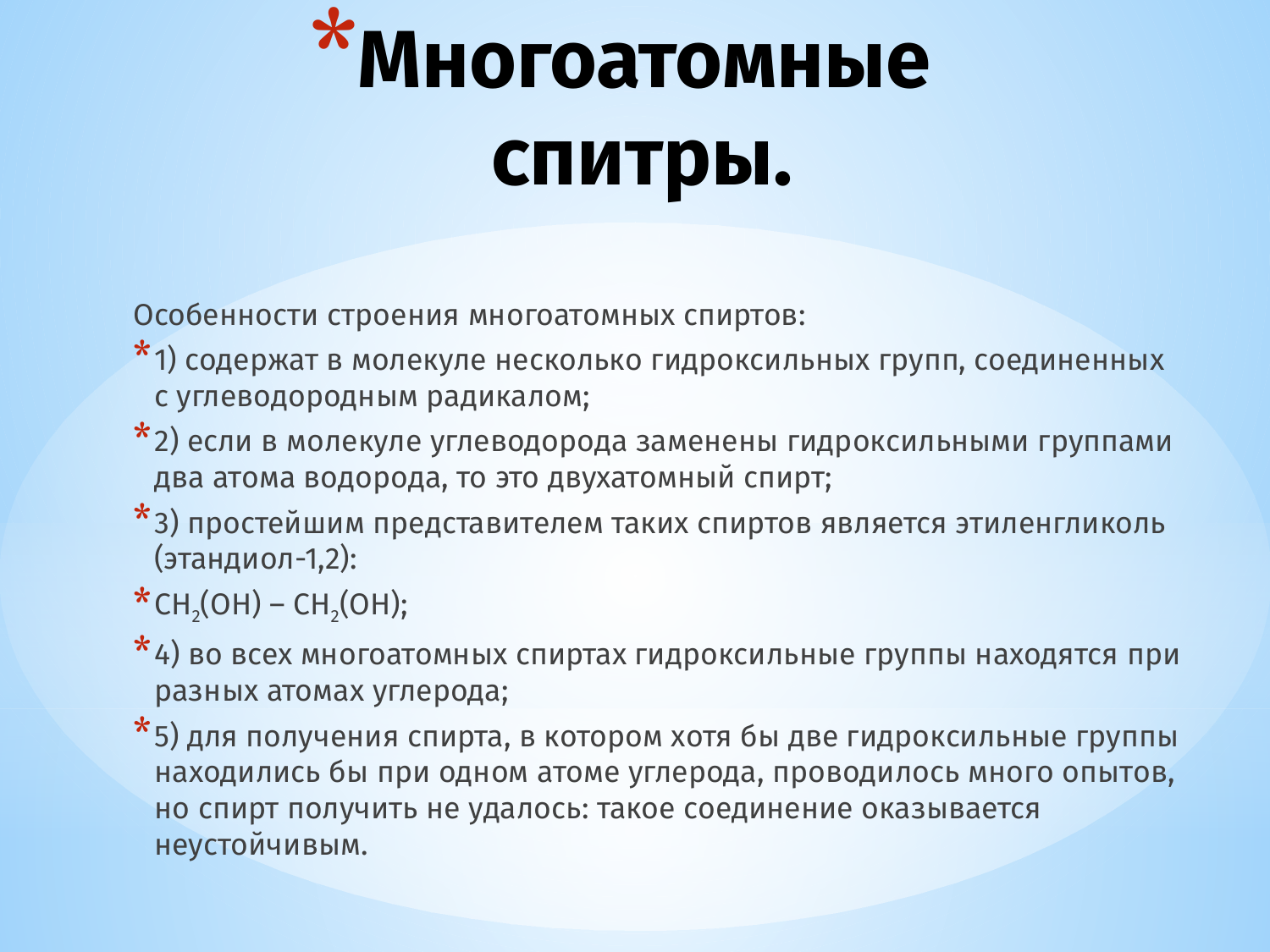

# Многоатомные спитры.
Особенности строения многоатомных спиртов:
1) содержат в молекуле несколько гидроксильных групп, соединенных с углеводородным радикалом;
2) если в молекуле углеводорода заменены гидроксильными группами два атома водорода, то это двухатомный спирт;
3) простейшим представителем таких спиртов является этиленгликоль (этандиол-1,2):
СН2(ОН) – СН2(ОН);
4) во всех многоатомных спиртах гидроксильные группы находятся при разных атомах углерода;
5) для получения спирта, в котором хотя бы две гидроксильные группы находились бы при одном атоме углерода, проводилось много опытов, но спирт получить не удалось: такое соединение оказывается неустойчивым.